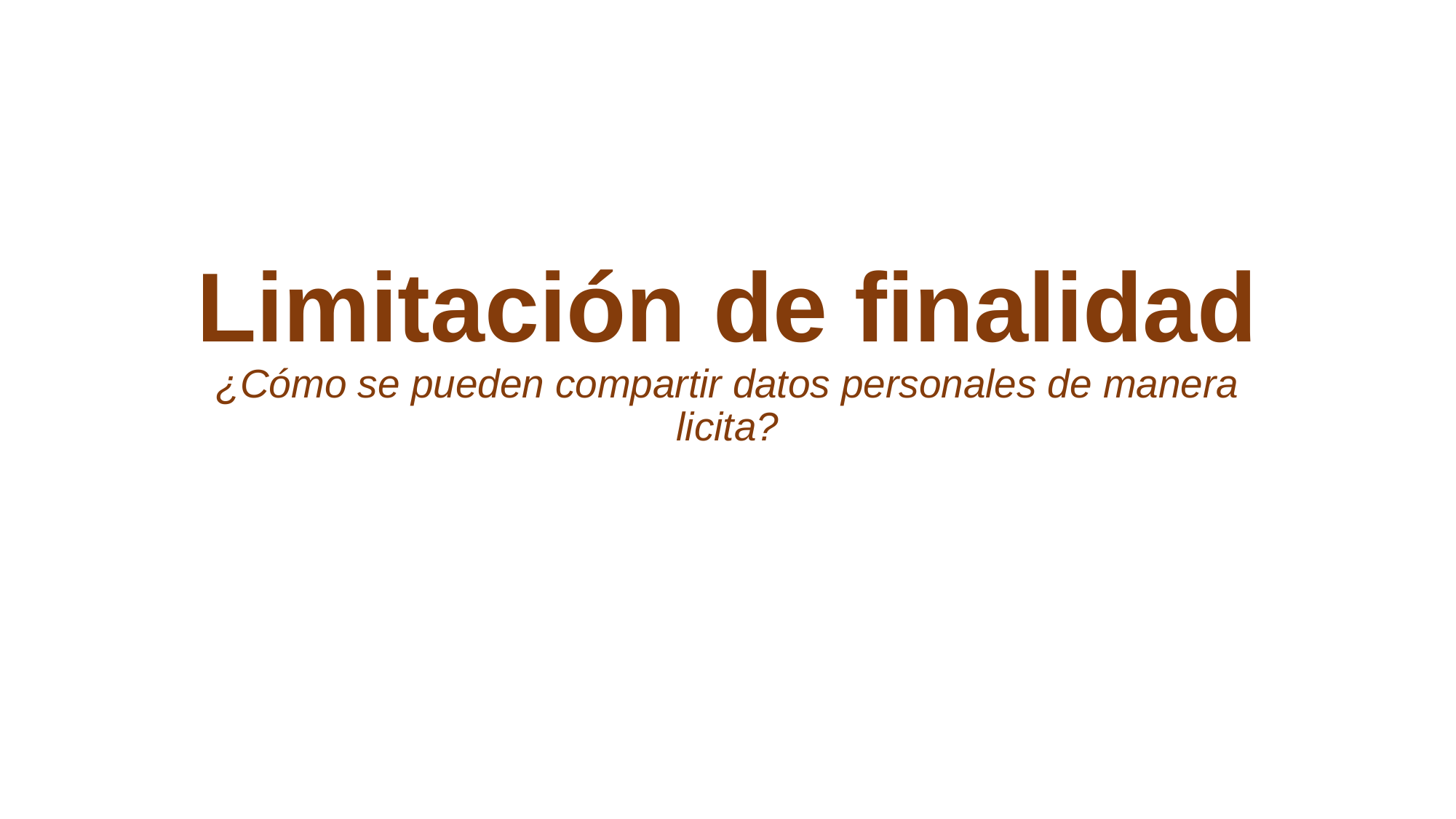

# Limitación de finalidad ¿Cómo se pueden compartir datos personales de manera licita?